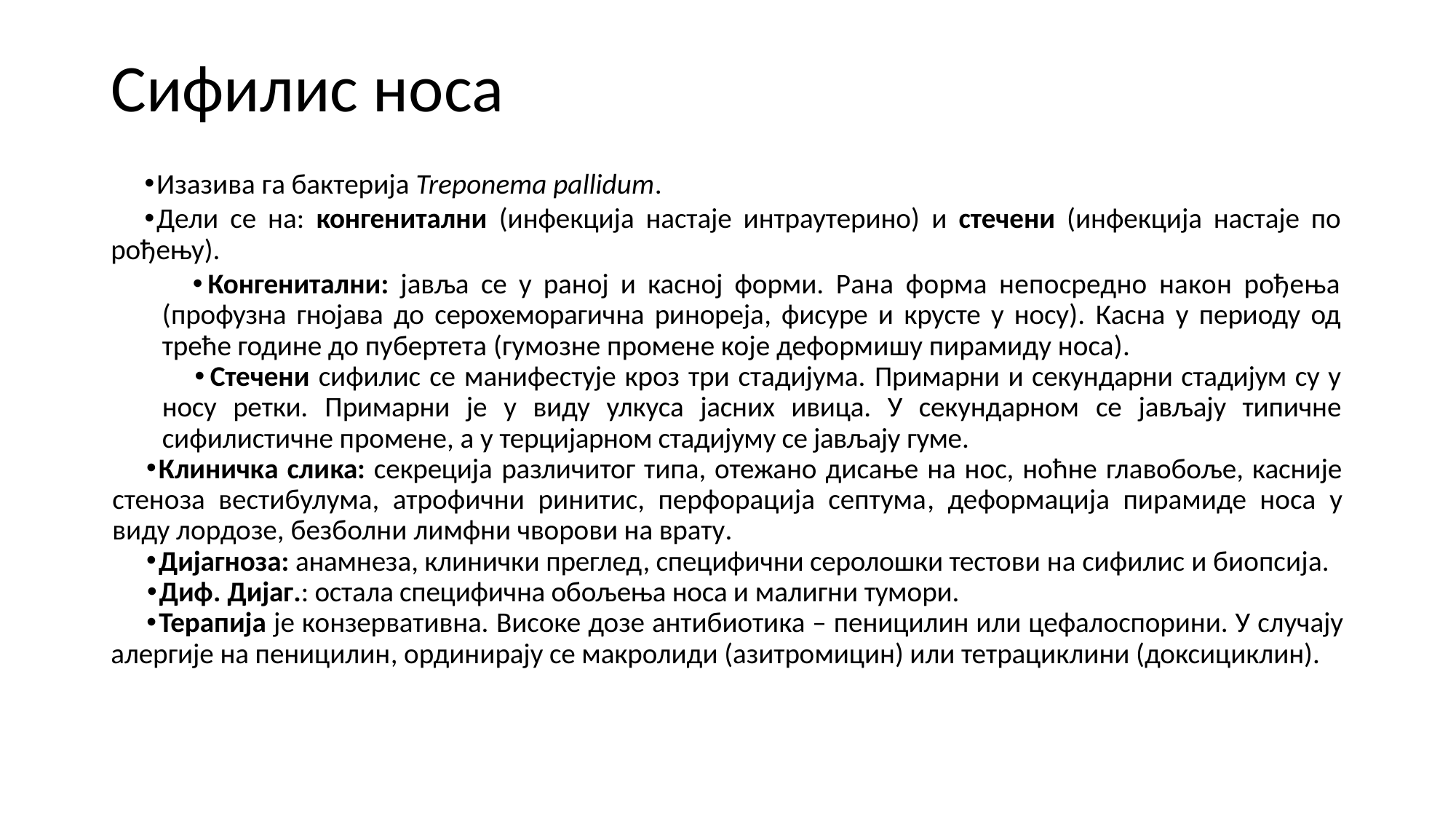

# Сифилис носа
Изазива га бактерија Treponema pallidum.
Дели се на: конгенитални (инфекција настаје интраутерино) и стечени (инфекција настаје по рођењу).
Конгенитални: јавља се у раној и касној форми. Рана форма непосредно након рођења (профузна гнојава до серохеморагична ринореја, фисуре и крусте у носу). Касна у периоду од треће године до пубертета (гумозне промене које деформишу пирамиду носа).
Стечени сифилис се манифестује кроз три стадијума. Примарни и секундарни стадијум су у носу ретки. Примарни је у виду улкуса јасних ивица. У секундарном се јављају типичне сифилистичне промене, а у терцијарном стадијуму се јављају гуме.
Клиничка слика: секреција различитог типа, отежано дисање на нос, ноћне главобоље, касније стеноза вестибулума, атрофични ринитис, перфорација септума, деформација пирамиде носа у виду лордозе, безболни лимфни чворови на врату.
Дијагноза: анамнеза, клинички преглед, специфични серолошки тестови на сифилис и биопсија.
Диф. Дијаг.: остала специфична обољења носа и малигни тумори.
Терапија је конзервативна. Високе дозе антибиотика – пеницилин или цефалоспорини. У случају алергије на пеницилин, ординирају се макролиди (азитромицин) или тетрациклини (доксициклин).